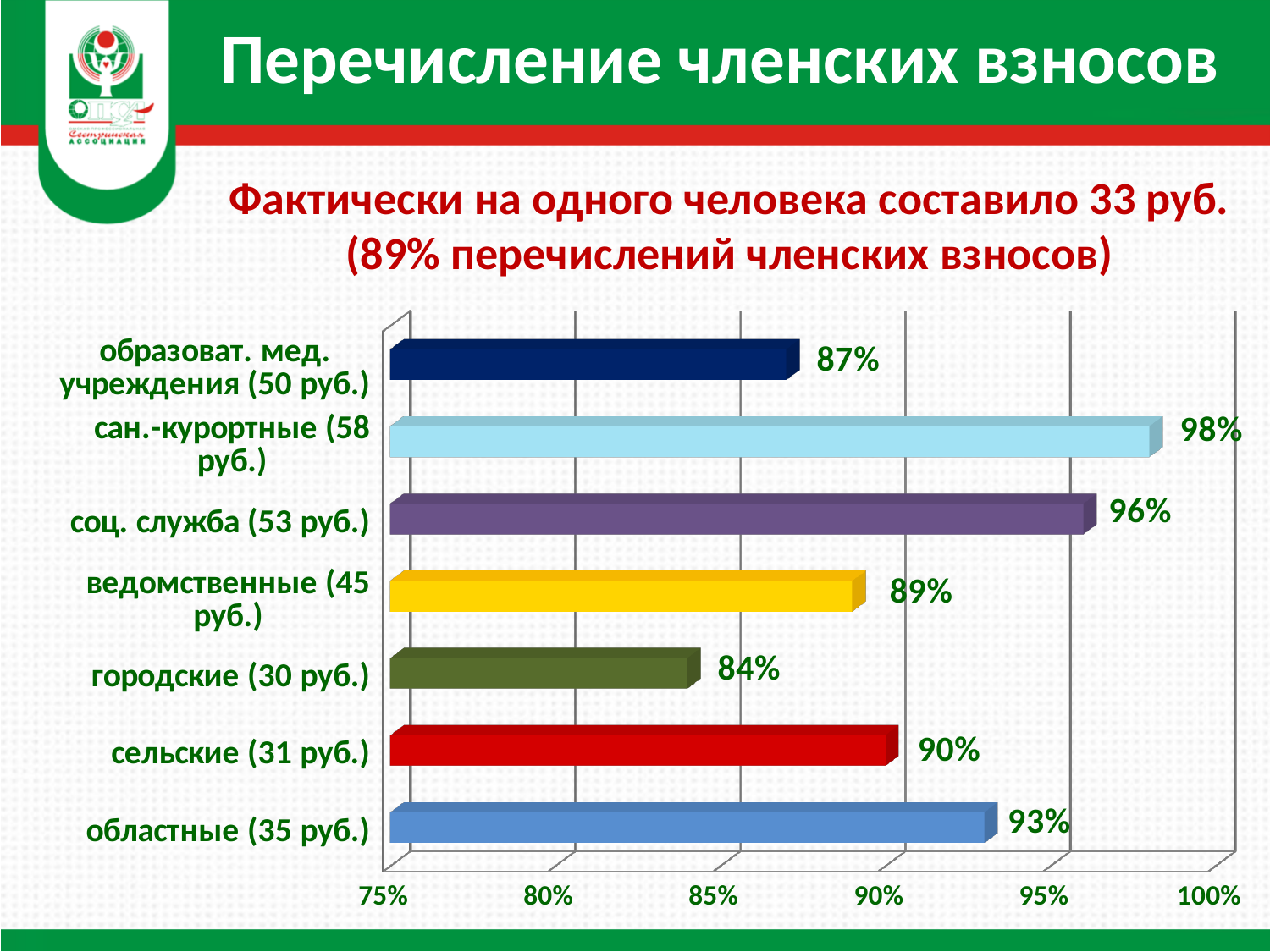

Перечисление членских взносов
Фактически на одного человека составило 33 руб.
(89% перечислений членских взносов)

[unsupported chart]